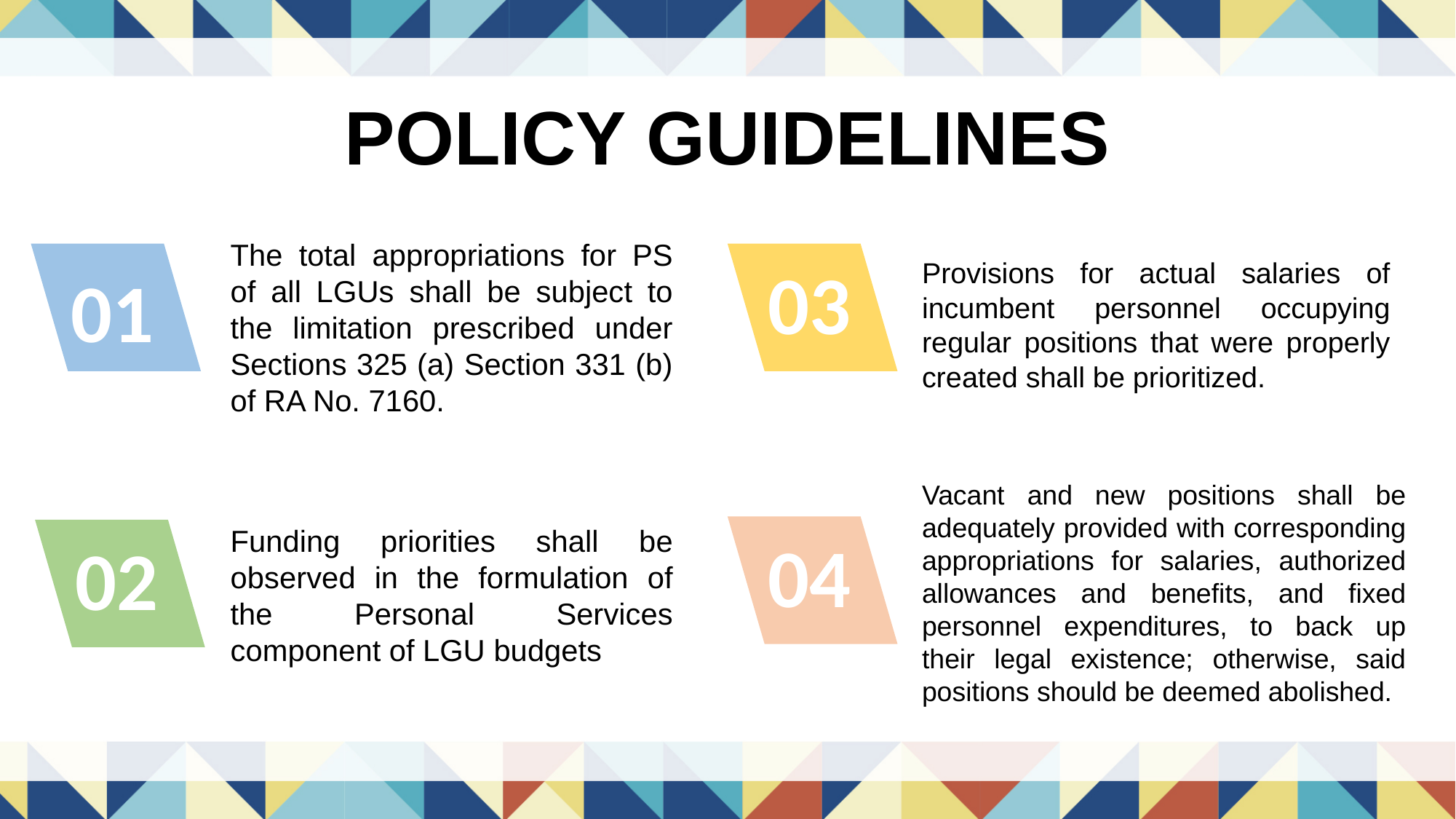

POLICY GUIDELINES
The total appropriations for PS of all LGUs shall be subject to the limitation prescribed under Sections 325 (a) Section 331 (b) of RA No. 7160.
01
03
Provisions for actual salaries of incumbent personnel occupying regular positions that were properly created shall be prioritized.
Vacant and new positions shall be adequately provided with corresponding appropriations for salaries, authorized allowances and benefits, and fixed personnel expenditures, to back up their legal existence; otherwise, said positions should be deemed abolished.
Funding priorities shall be observed in the formulation of the Personal Services component of LGU budgets
04
02